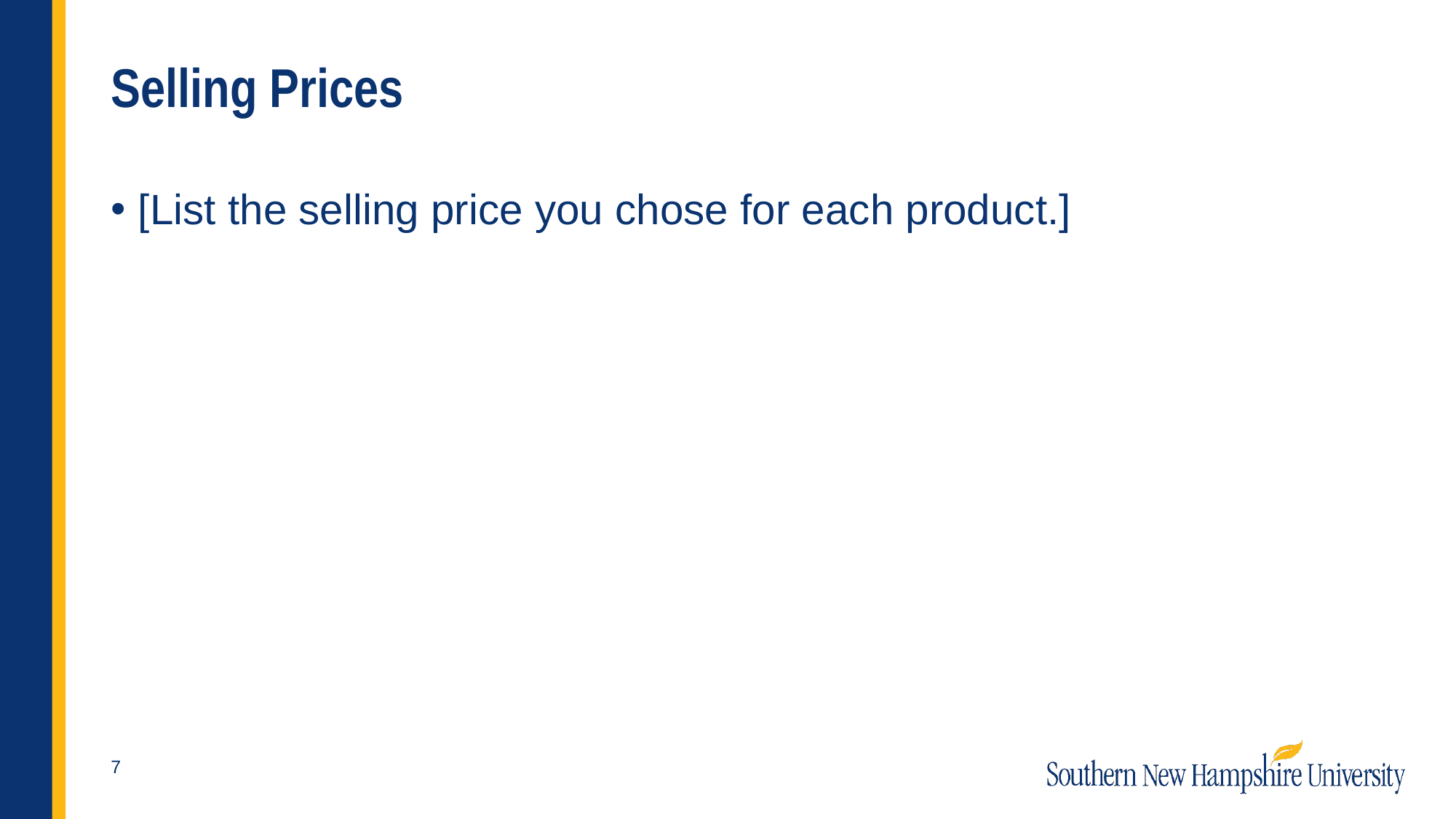

# Selling Prices
[List the selling price you chose for each product.]
7